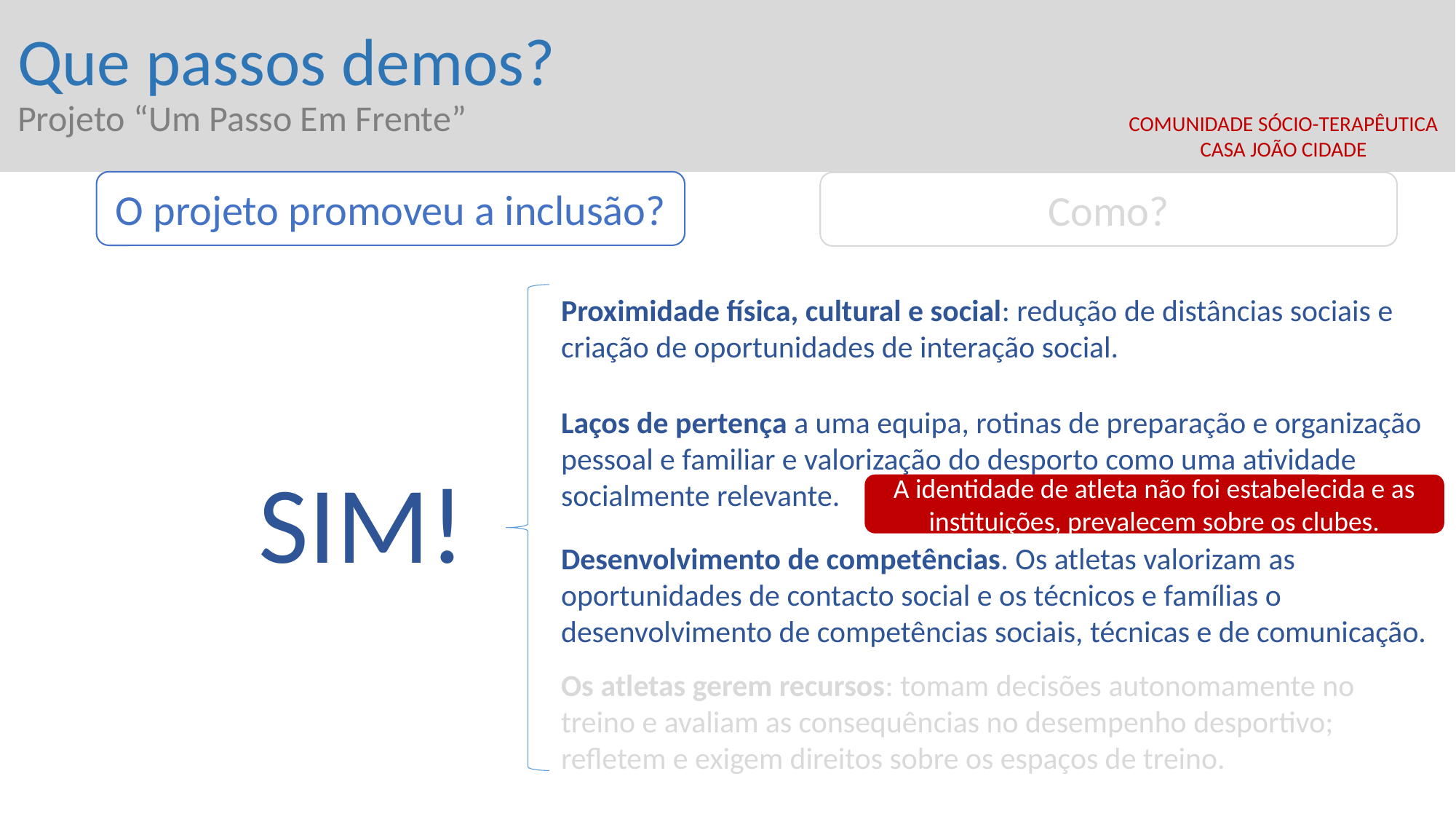

Que passos demos?
Projeto “Um Passo Em Frente”
COMUNIDADE SÓCIO-TERAPÊUTICA
 CASA JOÃO CIDADE
O projeto promoveu a inclusão?
Como?
Proximidade física, cultural e social: redução de distâncias sociais e criação de oportunidades de interação social.

SIM!
Laços de pertença a uma equipa, rotinas de preparação e organização pessoal e familiar e valorização do desporto como uma atividade socialmente relevante.
A identidade de atleta não foi estabelecida e as instituições, prevalecem sobre os clubes.
Desenvolvimento de competências. Os atletas valorizam as oportunidades de contacto social e os técnicos e famílias o desenvolvimento de competências sociais, técnicas e de comunicação.
Os atletas gerem recursos: tomam decisões autonomamente no treino e avaliam as consequências no desempenho desportivo; refletem e exigem direitos sobre os espaços de treino.